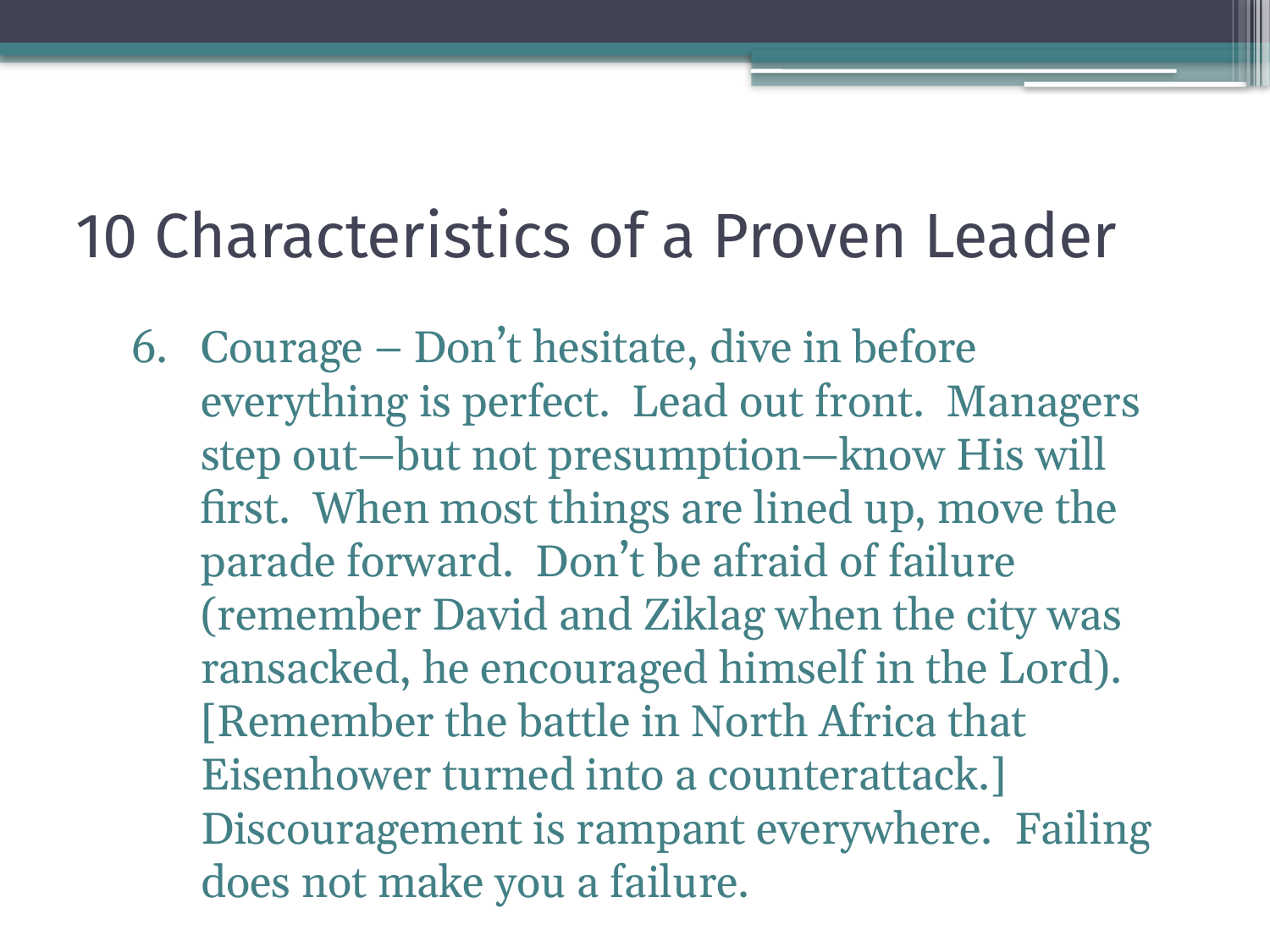

# 10 Characteristics of a Proven Leader
Courage – Don’t hesitate, dive in before everything is perfect.  Lead out front.  Managers step out—but not presumption—know His will first.  When most things are lined up, move the parade forward.  Don’t be afraid of failure (remember David and Ziklag when the city was ransacked, he encouraged himself in the Lord).  [Remember the battle in North Africa that Eisenhower turned into a counterattack.]  Discouragement is rampant everywhere.  Failing does not make you a failure.